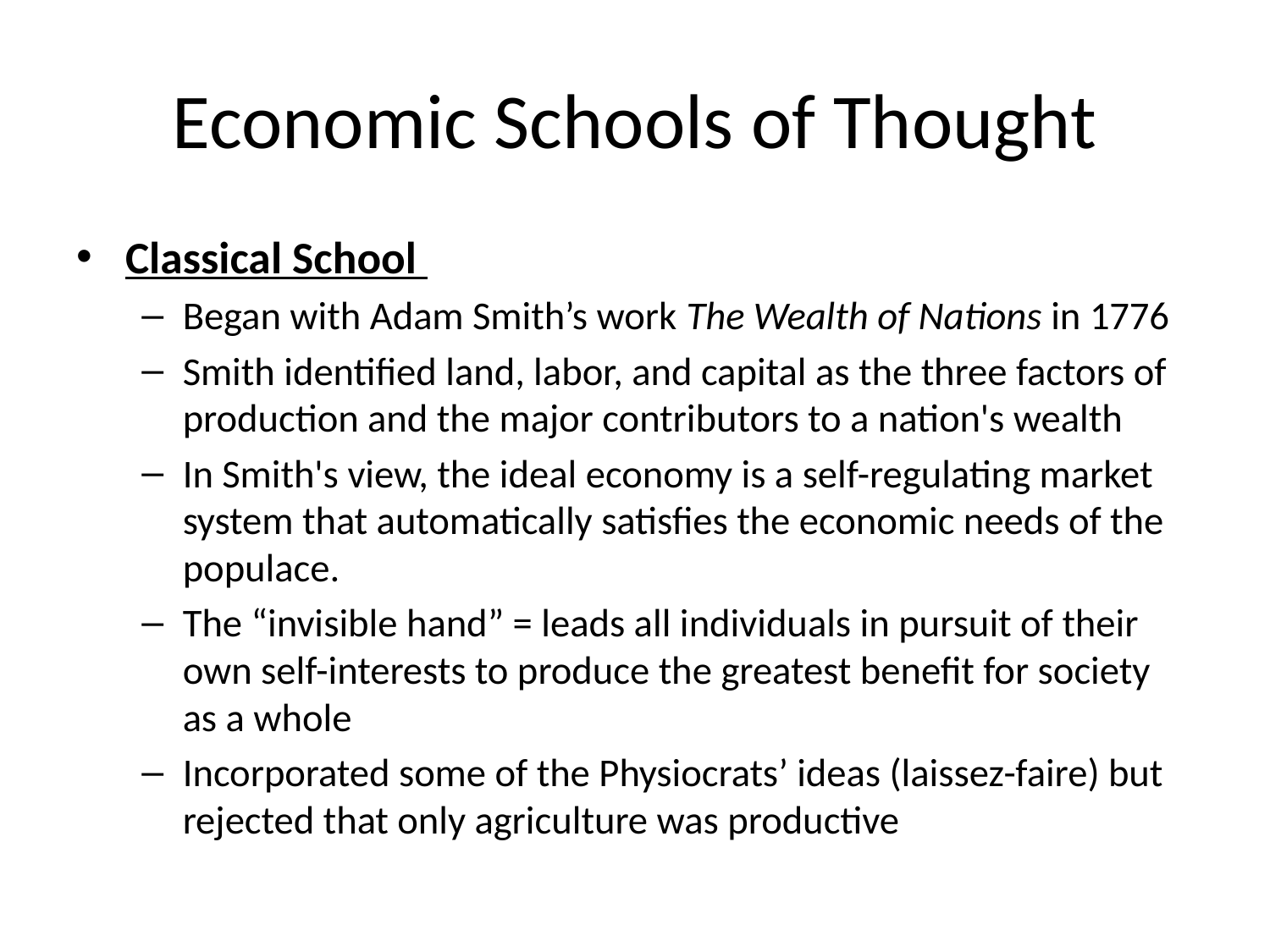

# Economic Schools of Thought
Classical School
Began with Adam Smith’s work The Wealth of Nations in 1776
Smith identified land, labor, and capital as the three factors of production and the major contributors to a nation's wealth
In Smith's view, the ideal economy is a self-regulating market system that automatically satisfies the economic needs of the populace.
The “invisible hand” = leads all individuals in pursuit of their own self-interests to produce the greatest benefit for society as a whole
Incorporated some of the Physiocrats’ ideas (laissez-faire) but rejected that only agriculture was productive